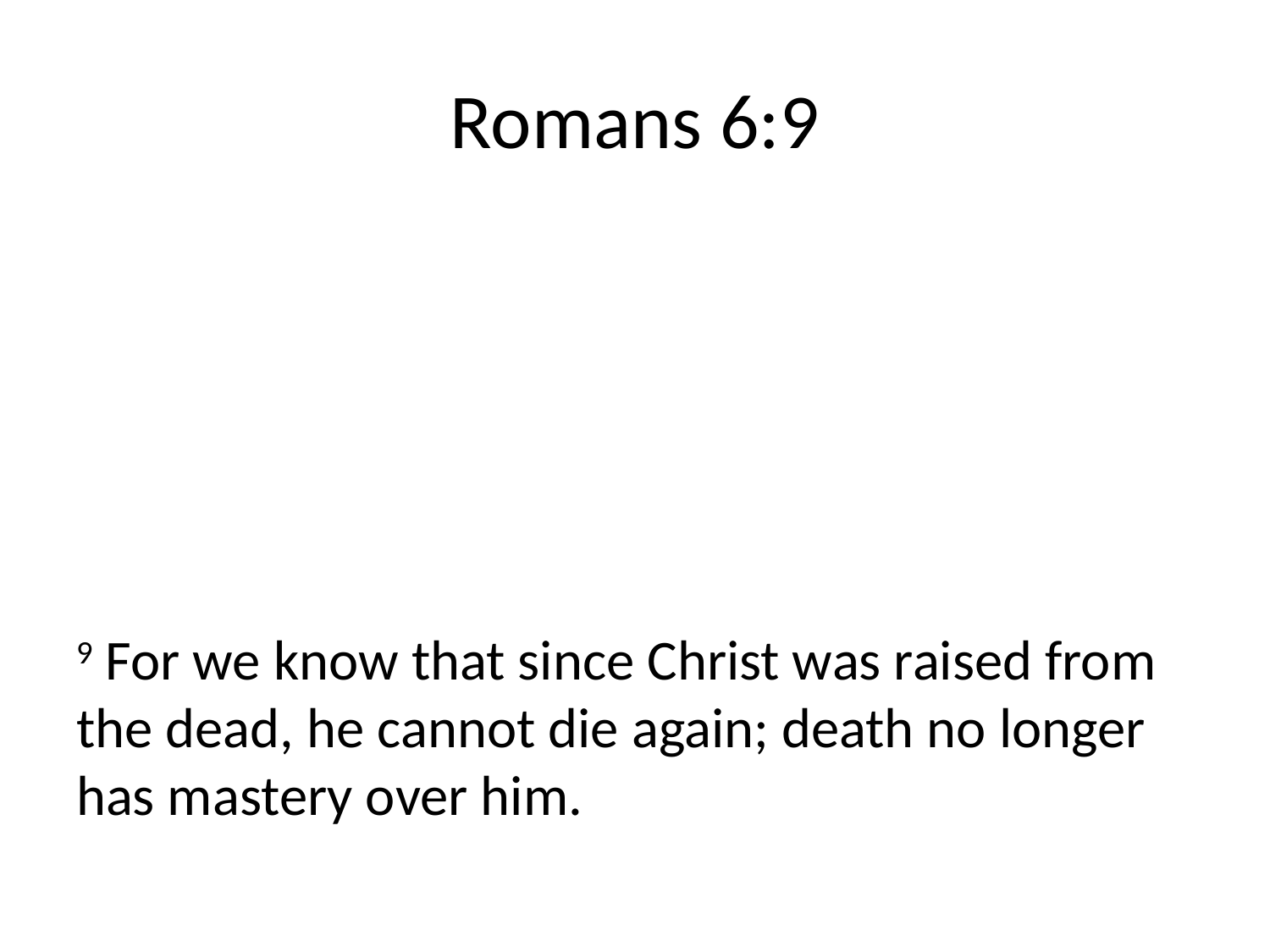

# Romans 6:9

9 For we know that since Christ was raised from the dead, he cannot die again; death no longer has mastery over him.